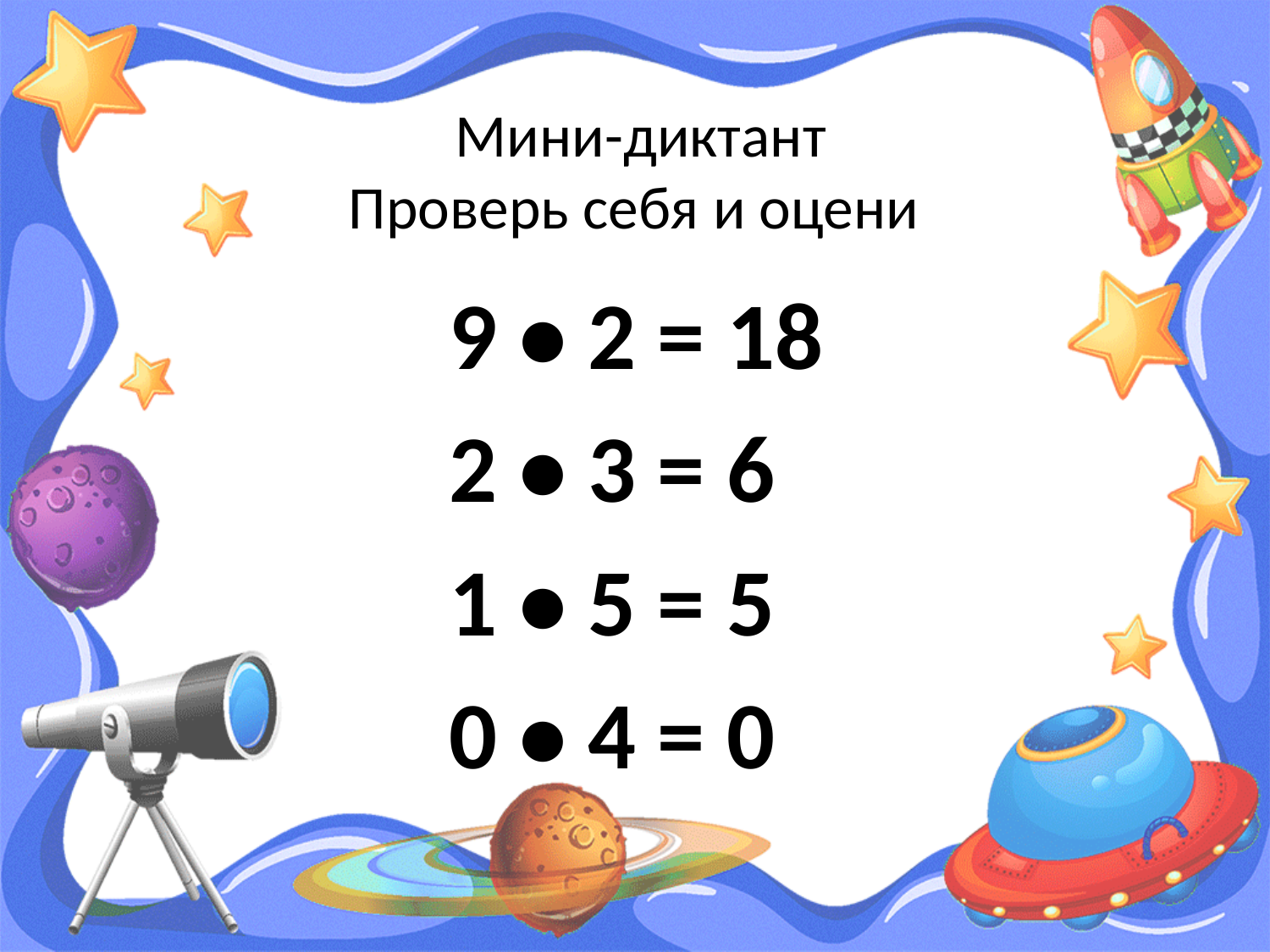

# Мини-диктант Проверь себя и оцени
9 • 2 = 18
2 • 3 = 6
1 • 5 = 5
0 • 4 = 0